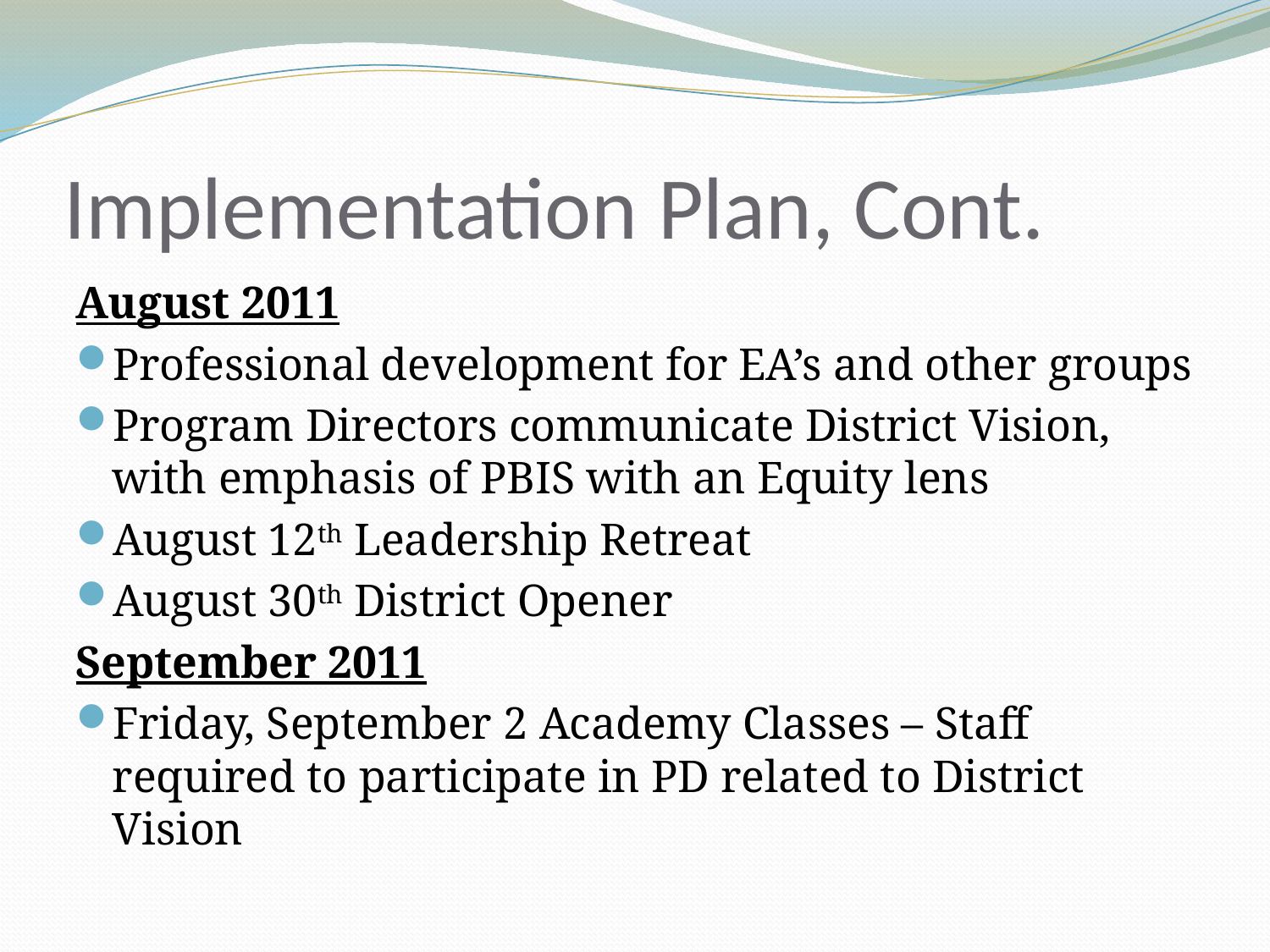

# Implementation Plan, Cont.
August 2011
Professional development for EA’s and other groups
Program Directors communicate District Vision, with emphasis of PBIS with an Equity lens
August 12th Leadership Retreat
August 30th District Opener
September 2011
Friday, September 2 Academy Classes – Staff required to participate in PD related to District Vision